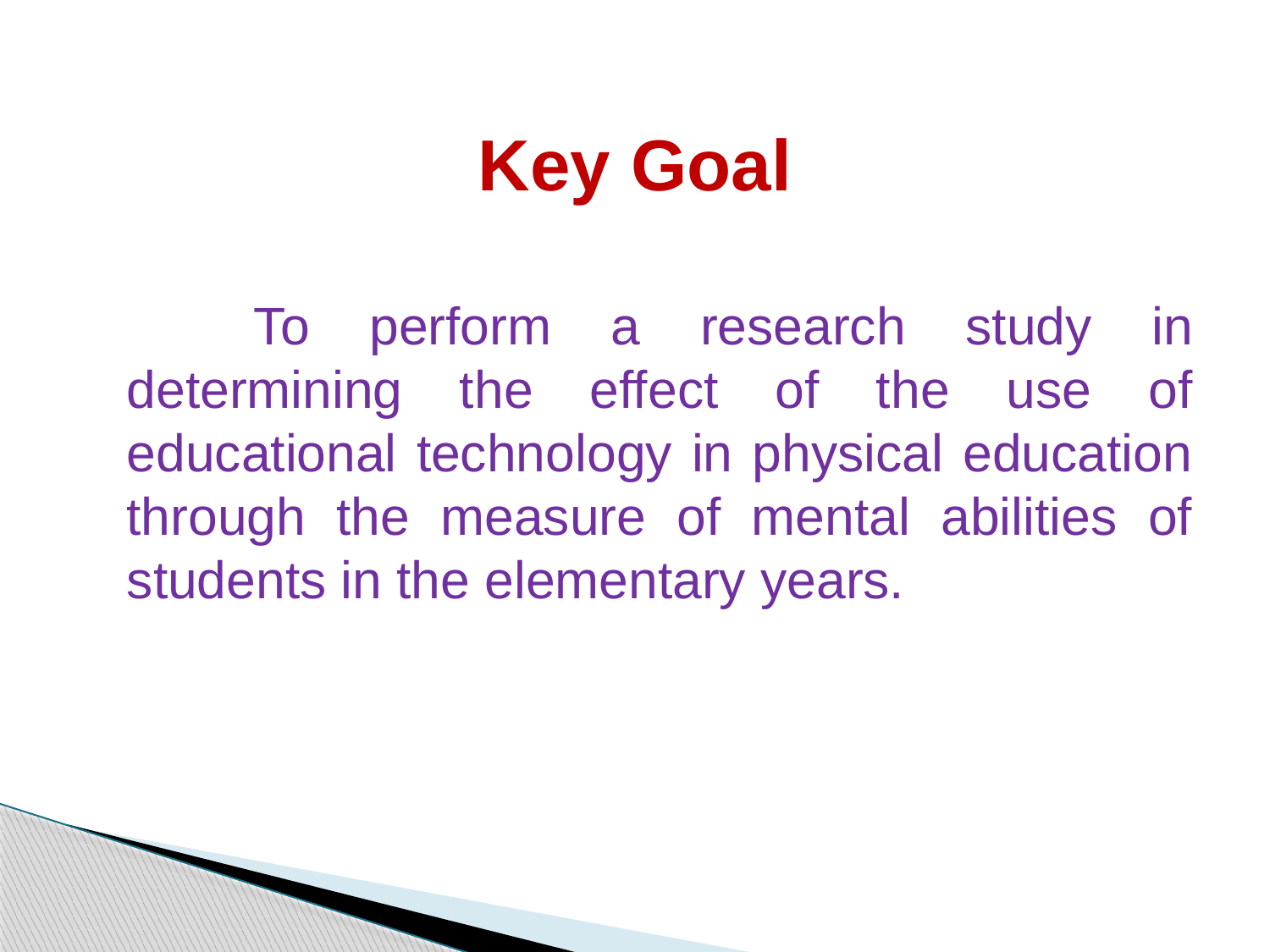

# Key Goal
		To perform a research study in determining the effect of the use of educational technology in physical education through the measure of mental abilities of students in the elementary years.